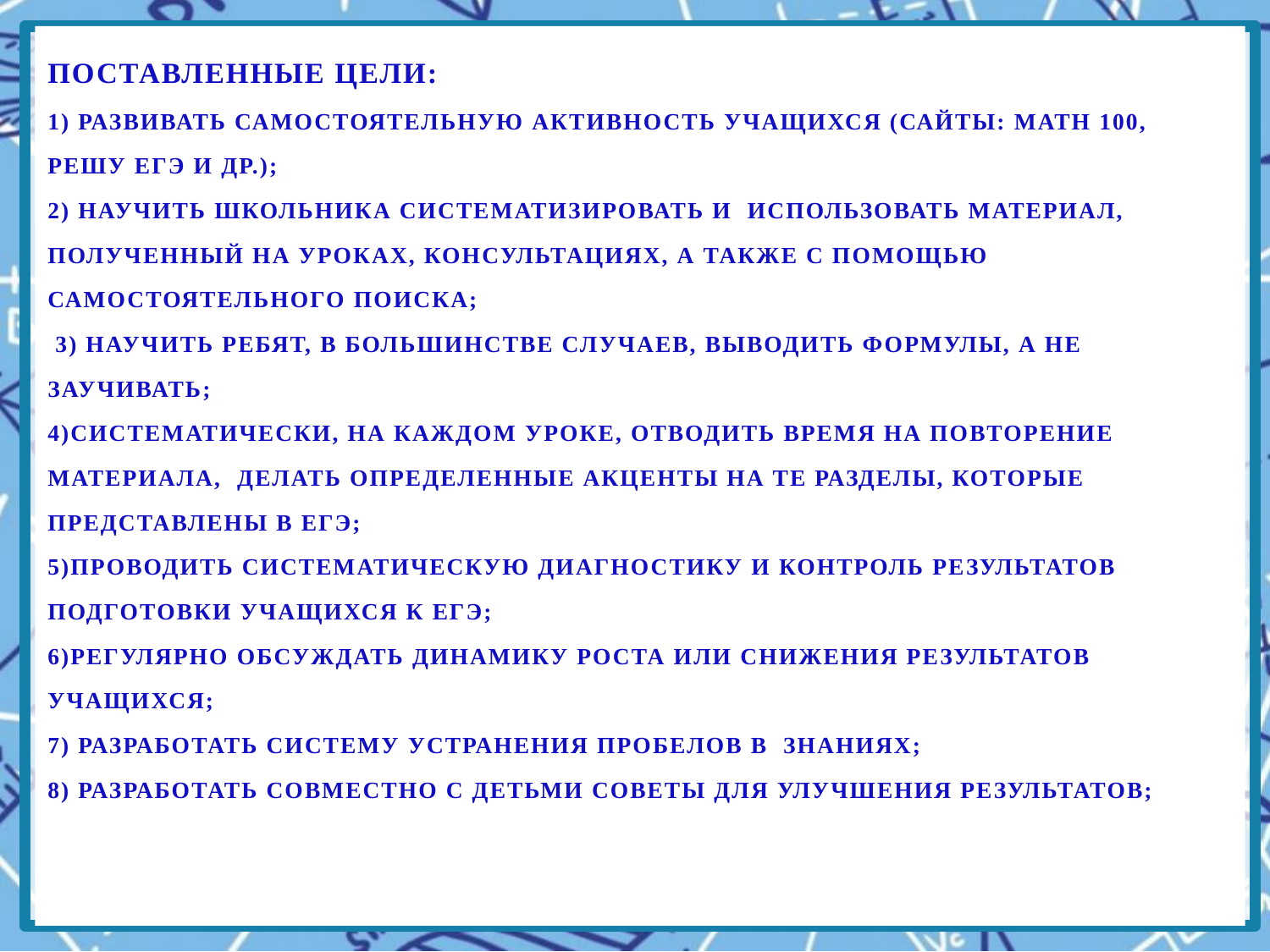

Поставленные цели:
1) развивать самостоятельную активность учащихся (сайты: матН 100, решу ЕГЭ и др.);
2) научить школьника систематизировать и  использовать материал, полученный на уроках, консультациях, а также с помощью самостоятельного поиска;
 3) научить ребят, в большинстве случаев, выводить формулы, а не заучивать;
4)систематически, на каждом уроке, отводить время на повторение материала,  делать определенные акценты на те разделы, которые представлены в ЕГЭ;
5)проводить систематическую диагностику и контроль результатов подготовки учащихся к ЕГЭ;
6)регулярно обсуждать динамику роста или снижения результатов  учащихся;
7) разработать систему устранения пробелов в  знаниях;
8) Разработать совместно с детьми советы для улучшения результатов;